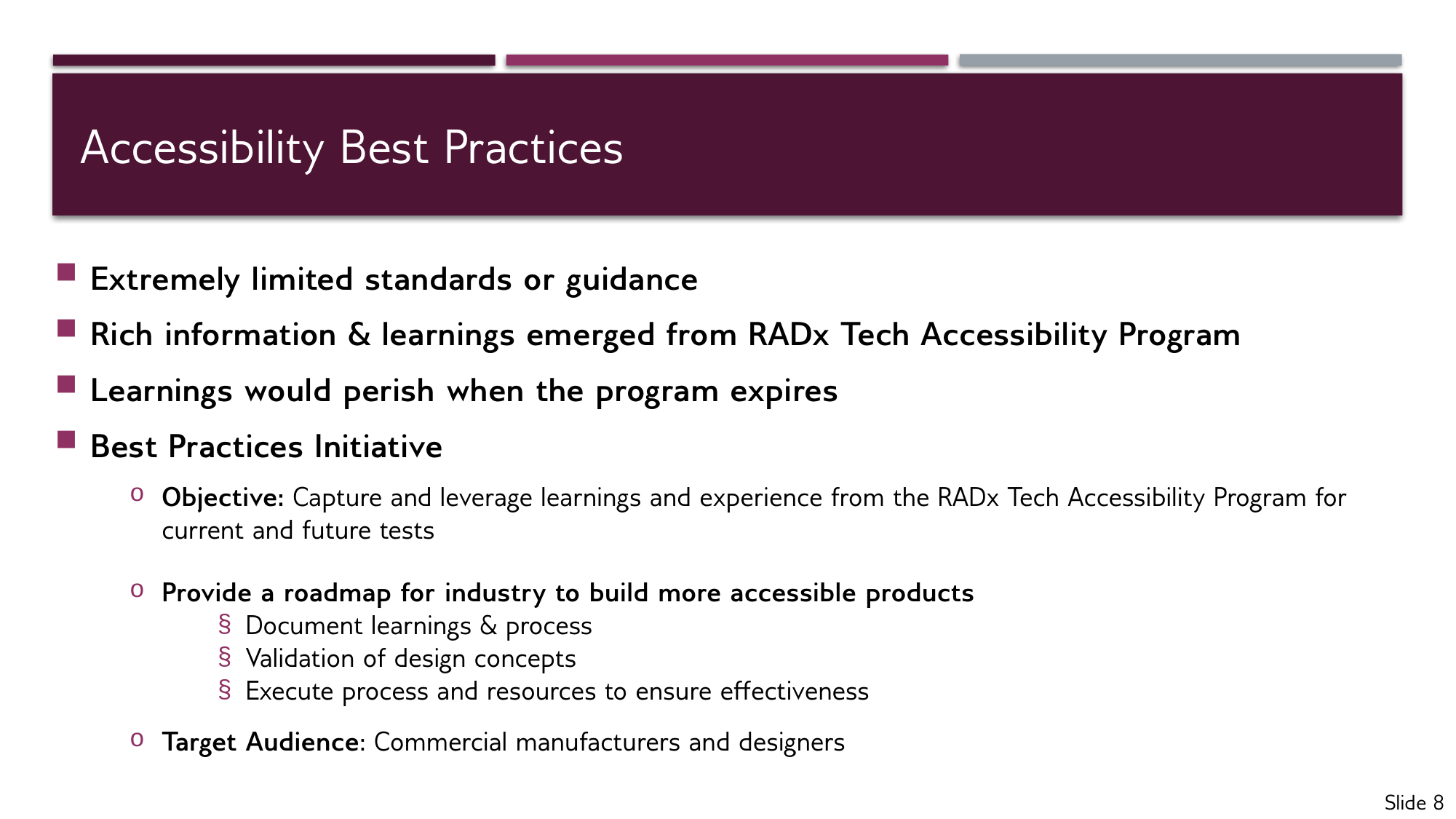

# Accessibility Best Practices

Extremely limited standards or guidance
Rich information & learnings emerged from RADx Tech Accessibility Program
Learnings would perish when the program expires
Best Practices Initiative
Objective: Capture and leverage learnings and experience from the RADx Tech Accessibility Program for current and future tests
Provide a roadmap for industry to build more accessible products
Document learnings & process
Validation of design concepts
Execute process and resources to ensure effectiveness
Target Audience: Commercial manufacturers and designers

Slide 8